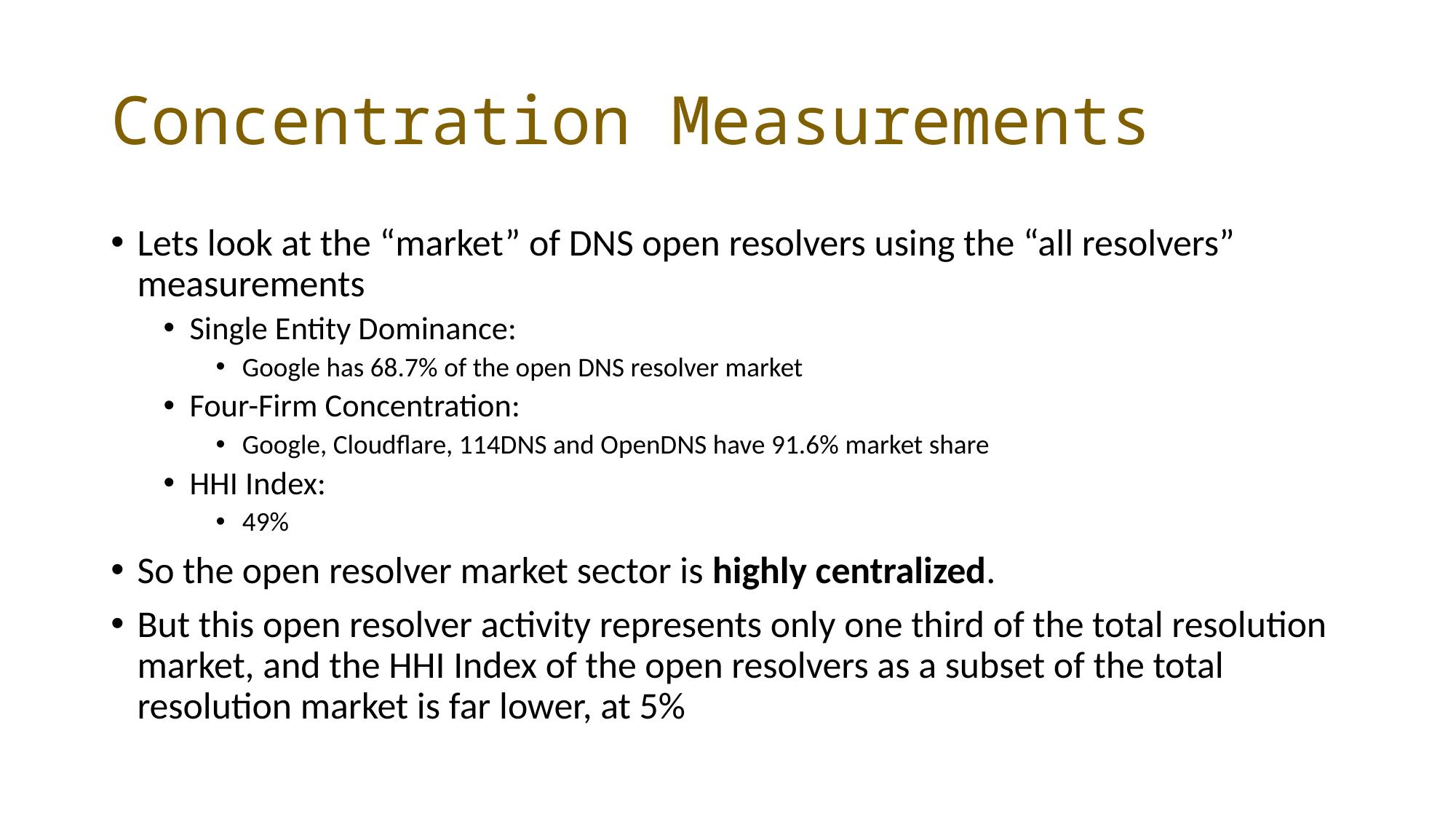

# Concentration Measurements
Lets look at the “market” of DNS open resolvers using the “all resolvers” measurements
Single Entity Dominance:
Google has 68.7% of the open DNS resolver market
Four-Firm Concentration:
Google, Cloudflare, 114DNS and OpenDNS have 91.6% market share
HHI Index:
49%
So the open resolver market sector is highly centralized.
But this open resolver activity represents only one third of the total resolution market, and the HHI Index of the open resolvers as a subset of the total resolution market is far lower, at 5%